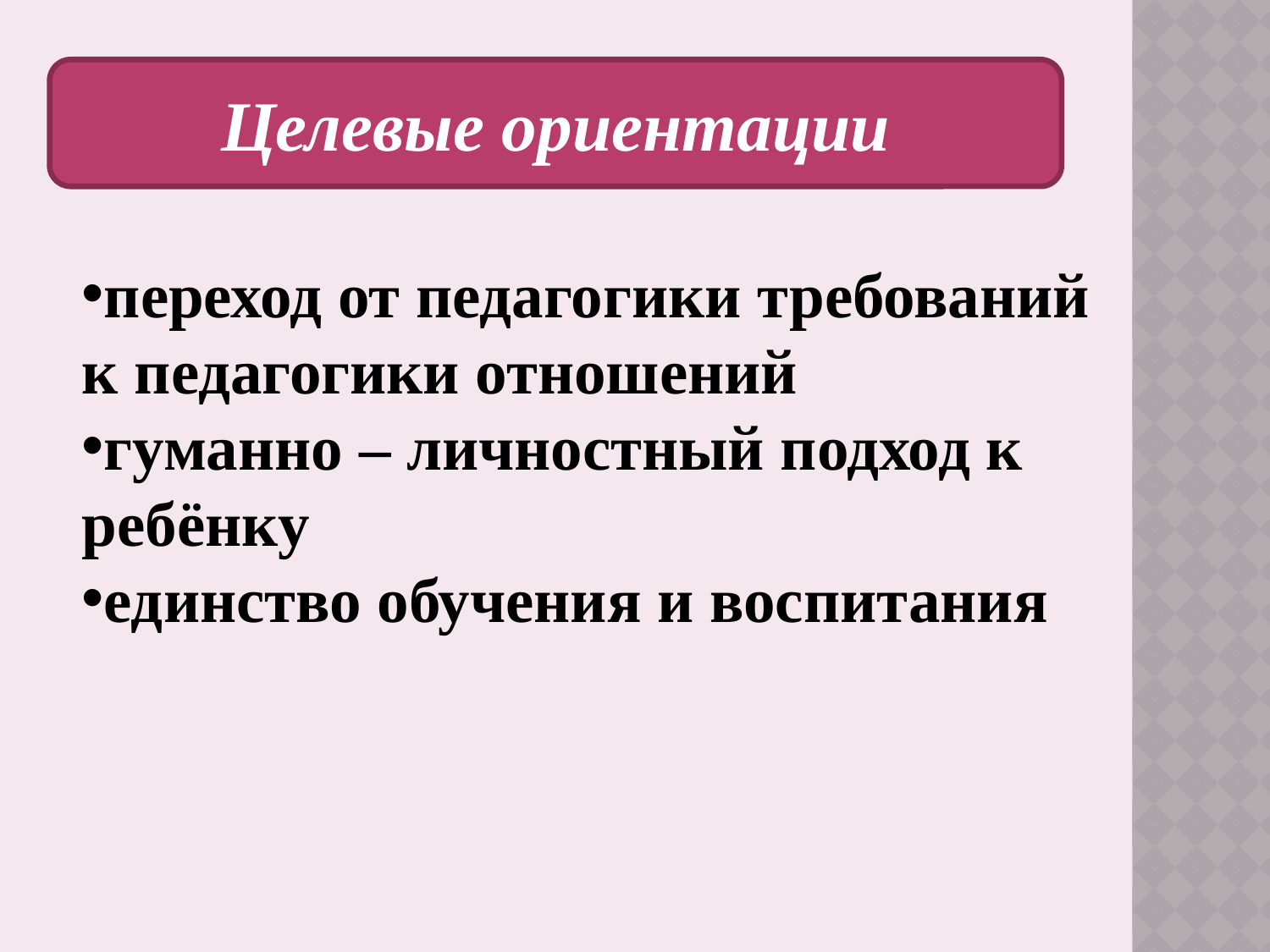

Целевые ориентации
переход от педагогики требований к педагогики отношений
гуманно – личностный подход к ребёнку
единство обучения и воспитания